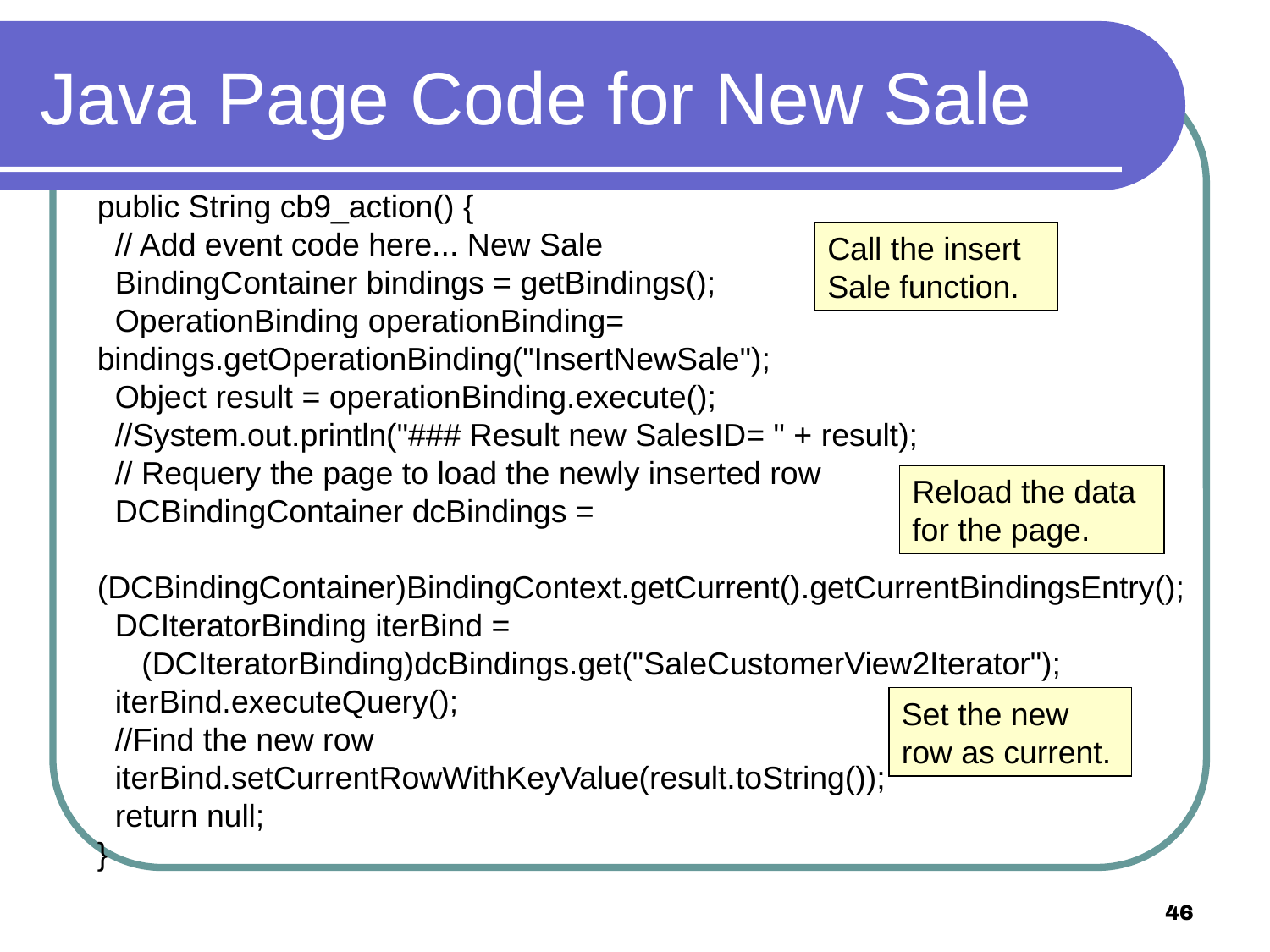

# Java Page Code for New Sale
public String cb9_action() {
  // Add event code here... New Sale
  BindingContainer bindings = getBindings();
  OperationBinding operationBinding= bindings.getOperationBinding("InsertNewSale");
  Object result = operationBinding.execute();
  //System.out.println("### Result new SalesID= " + result);
  // Requery the page to load the newly inserted row
  DCBindingContainer dcBindings =
     (DCBindingContainer)BindingContext.getCurrent().getCurrentBindingsEntry();
  DCIteratorBinding iterBind =
     (DCIteratorBinding)dcBindings.get("SaleCustomerView2Iterator");
  iterBind.executeQuery();
  //Find the new row
  iterBind.setCurrentRowWithKeyValue(result.toString());
  return null;
}
Call the insert Sale function.
Reload the data for the page.
Set the new row as current.
46